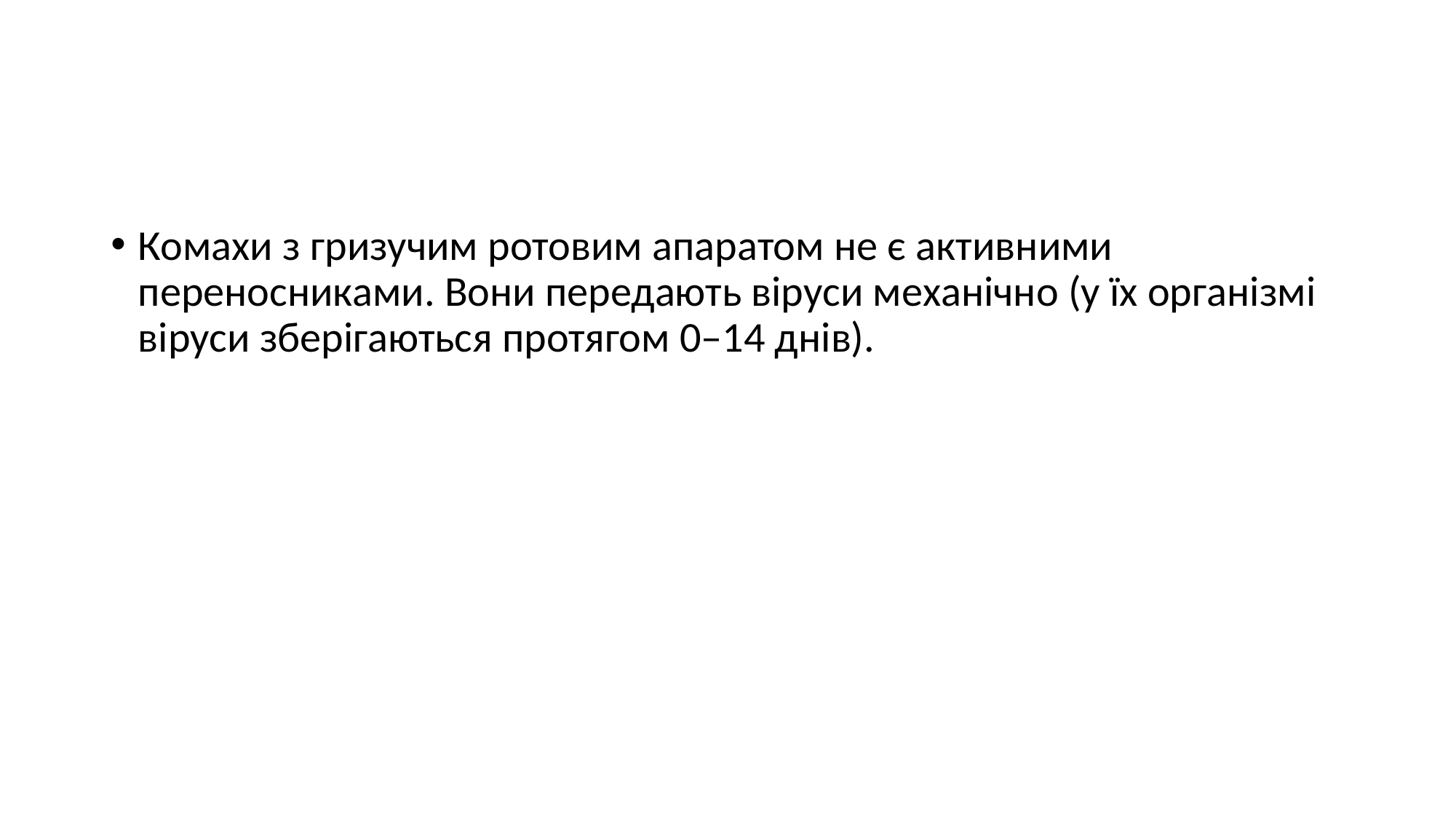

#
Комахи з гризучим ротовим апаратом не є активними переносниками. Вони передають віруси механічно (у їх організмі віруси зберігаються протягом 0–14 днів).